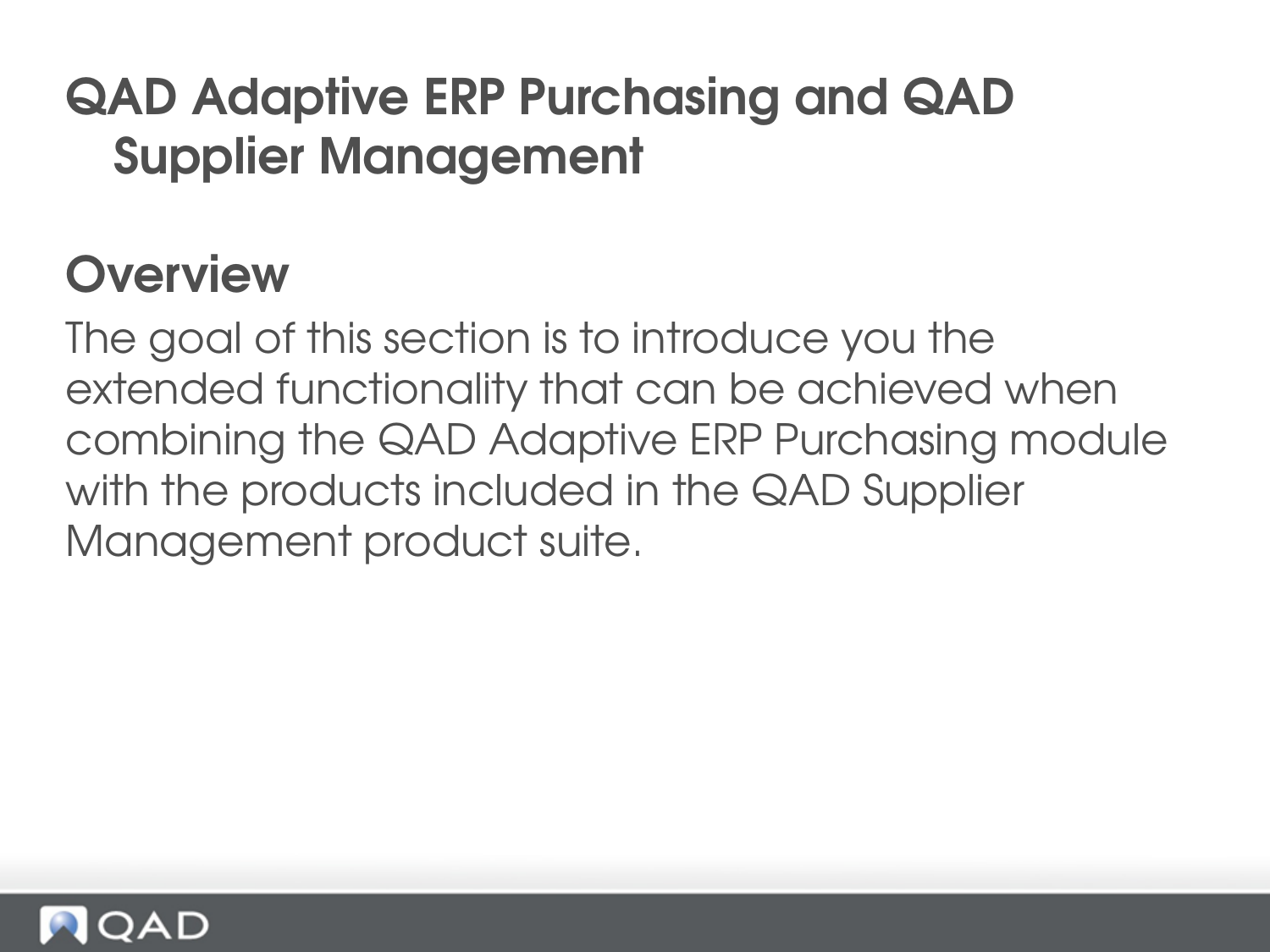

QAD Adaptive ERP Purchasing and QAD Supplier Management

Overview
The goal of this section is to introduce you the extended functionality that can be achieved when combining the QAD Adaptive ERP Purchasing module with the products included in the QAD Supplier Management product suite.